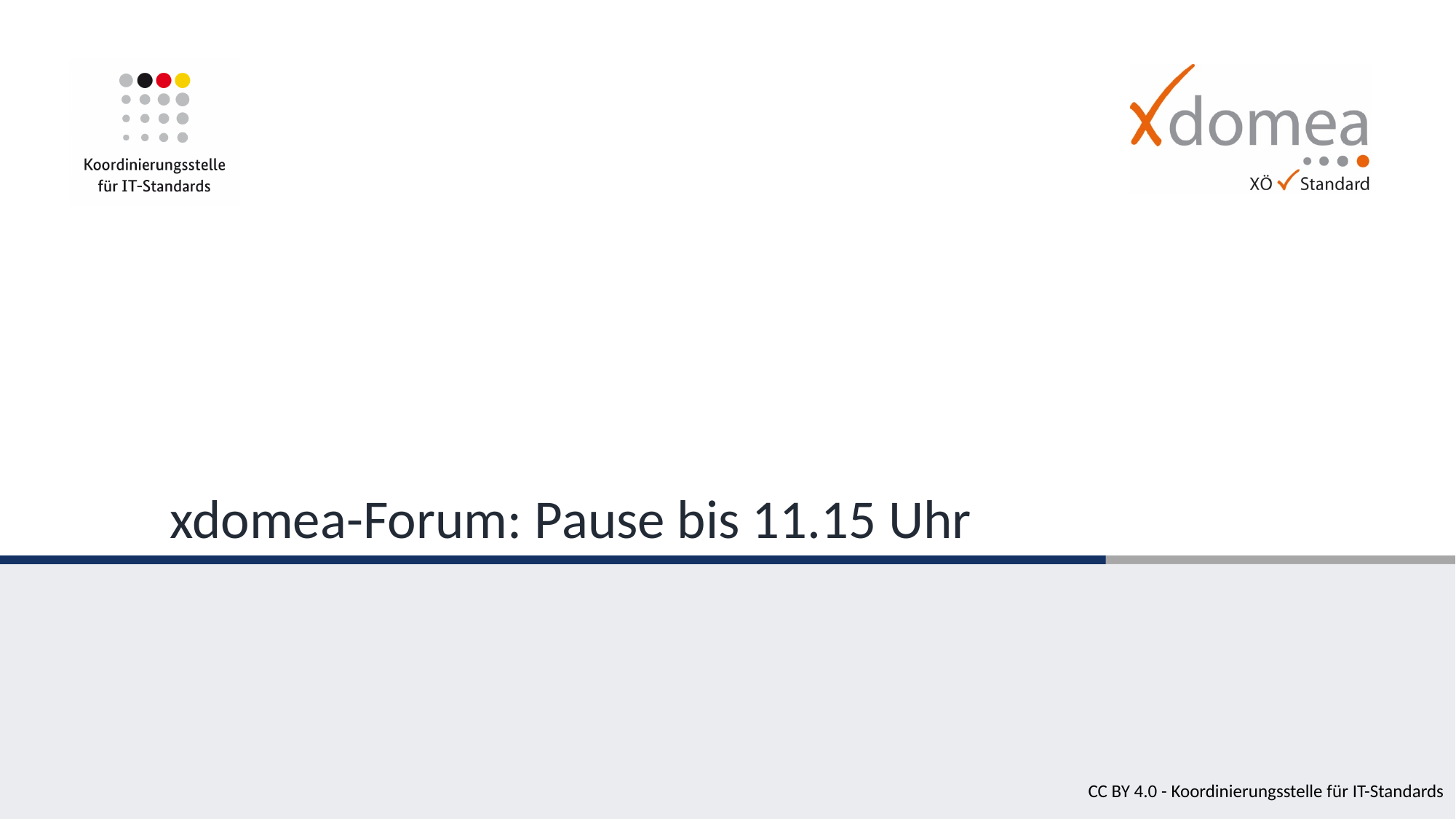

# xdomea-Forum: Pause bis 11.15 Uhr
CC BY 4.0 - Koordinierungsstelle für IT-Standards